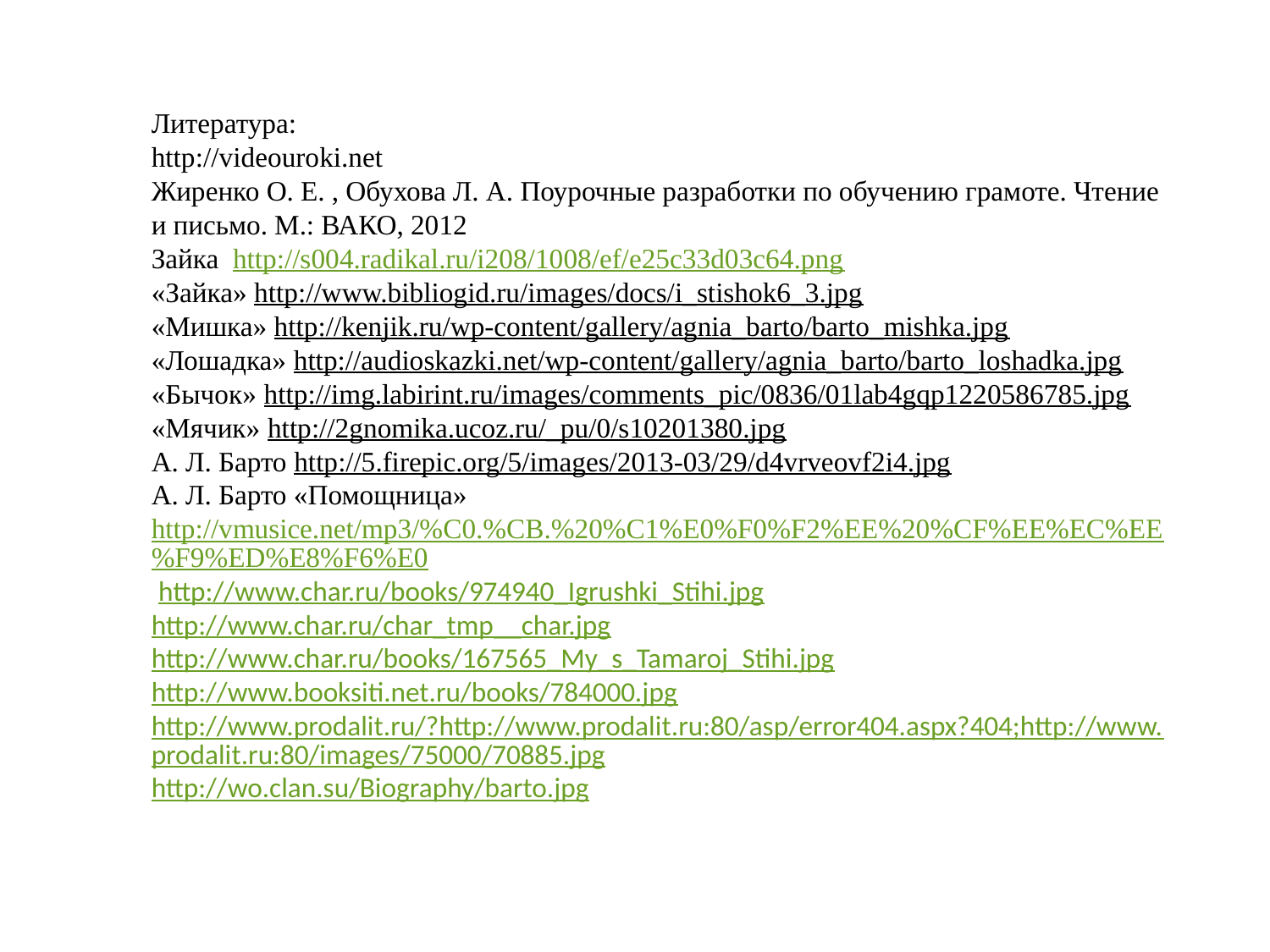

Литература:
http://videouroki.net
Жиренко О. Е. , Обухова Л. А. Поурочные разработки по обучению грамоте. Чтение и письмо. М.: ВАКО, 2012
Зайка  http://s004.radikal.ru/i208/1008/ef/e25c33d03c64.png
«Зайка» http://www.bibliogid.ru/images/docs/i_stishok6_3.jpg
«Мишка» http://kenjik.ru/wp-content/gallery/agnia_barto/barto_mishka.jpg
«Лошадка» http://audioskazki.net/wp-content/gallery/agnia_barto/barto_loshadka.jpg
«Бычок» http://img.labirint.ru/images/comments_pic/0836/01lab4gqp1220586785.jpg
«Мячик» http://2gnomika.ucoz.ru/_pu/0/s10201380.jpg
А. Л. Барто http://5.firepic.org/5/images/2013-03/29/d4vrveovf2i4.jpg
А. Л. Барто «Помощница» http://vmusice.net/mp3/%C0.%CB.%20%C1%E0%F0%F2%EE%20%CF%EE%EC%EE%F9%ED%E8%F6%E0 http://www.char.ru/books/974940_Igrushki_Stihi.jpg
http://www.char.ru/char_tmp__char.jpg
http://www.char.ru/books/167565_My_s_Tamaroj_Stihi.jpg
http://www.booksiti.net.ru/books/784000.jpg
http://www.prodalit.ru/?http://www.prodalit.ru:80/asp/error404.aspx?404;http://www.prodalit.ru:80/images/75000/70885.jpg
http://wo.clan.su/Biography/barto.jpg